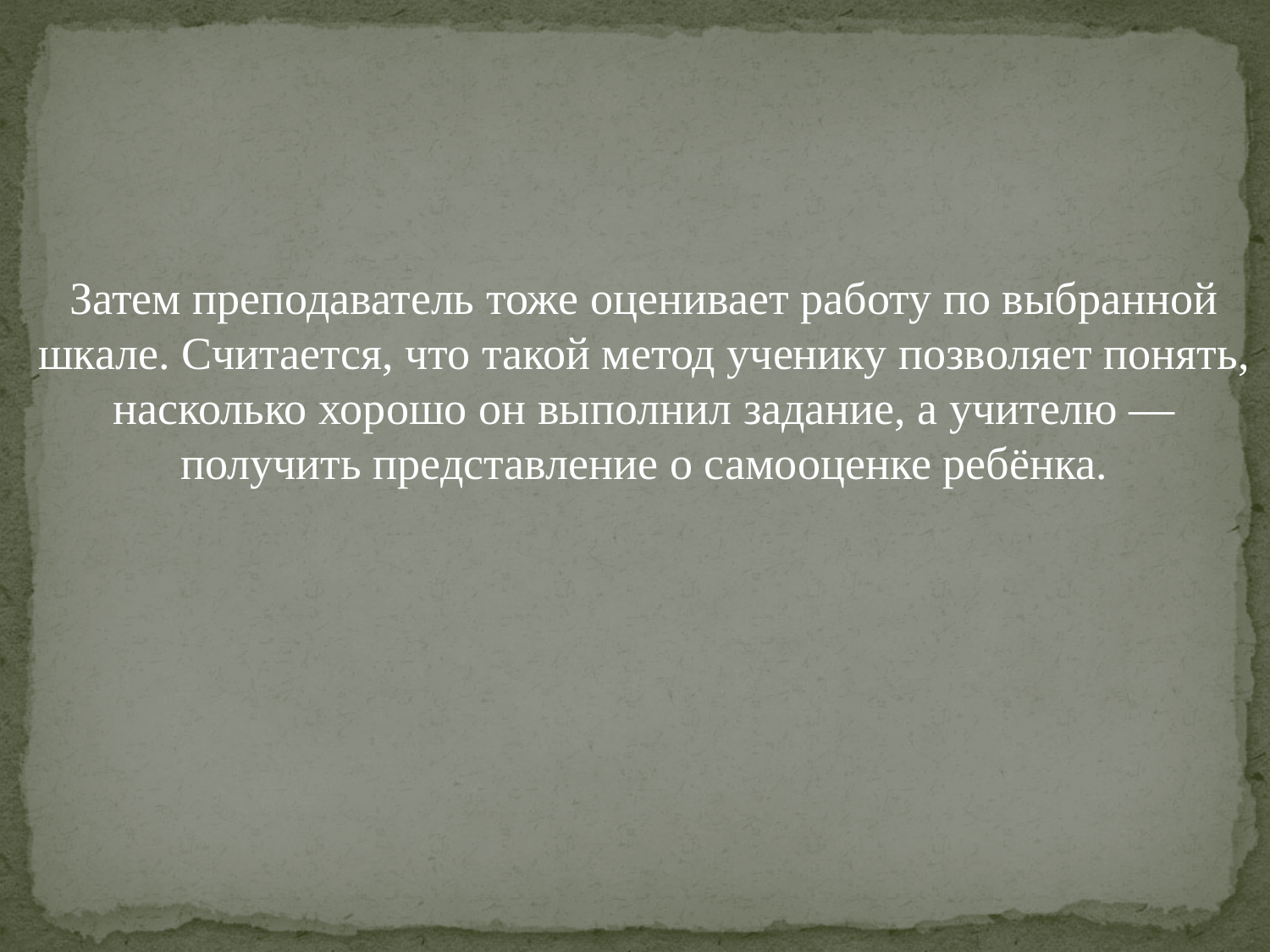

Затем преподаватель тоже оценивает работу по выбранной шкале. Считается, что такой метод ученику позволяет понять, насколько хорошо он выполнил задание, а учителю — получить представление о самооценке ребёнка.